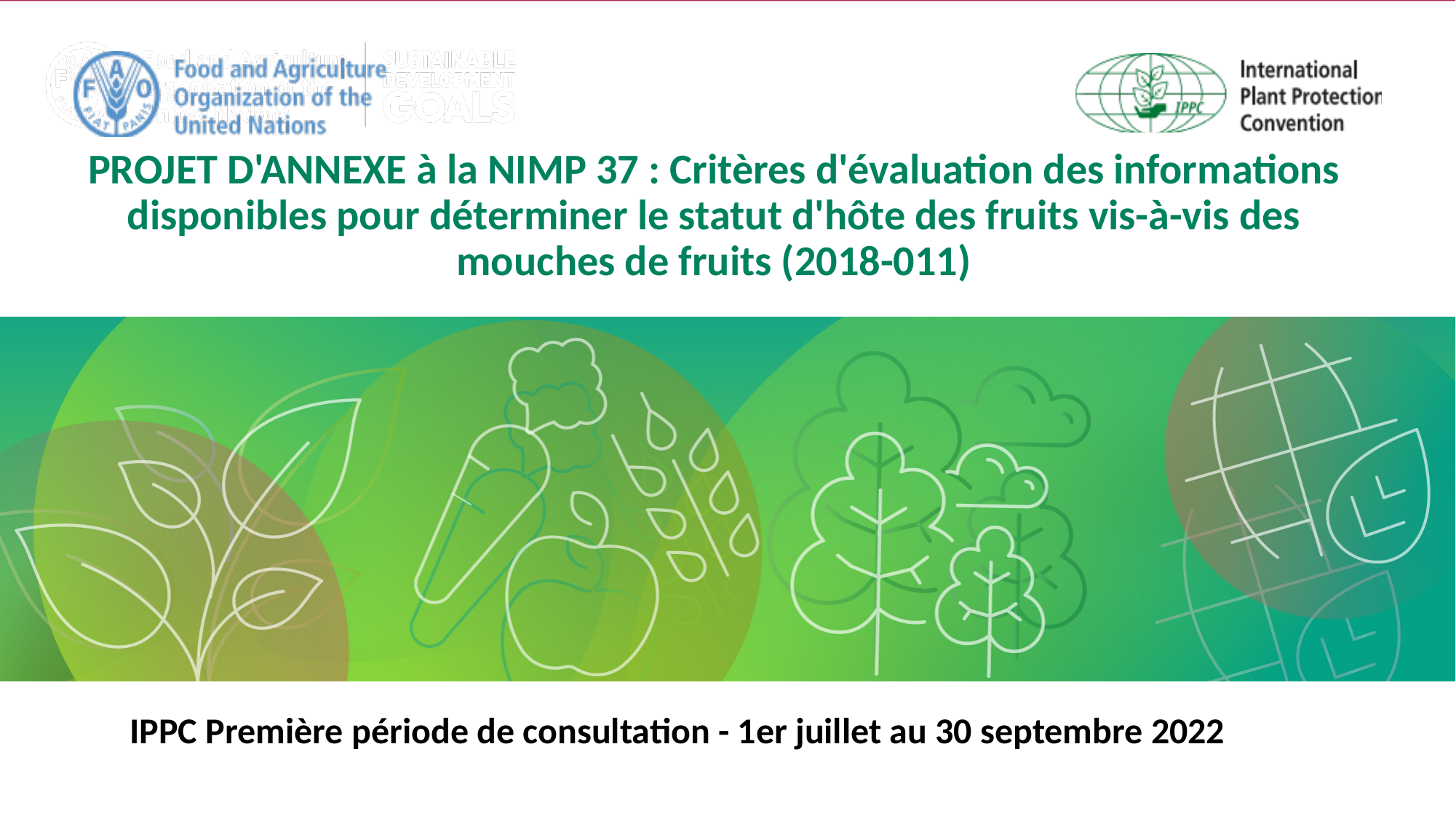

# PROJET D'ANNEXE à la NIMP 37 : Critères d'évaluation des informations disponibles pour déterminer le statut d'hôte des fruits vis-à-vis des mouches de fruits (2018-011)
IPPC Première période de consultation - 1er juillet au 30 septembre 2022 ​